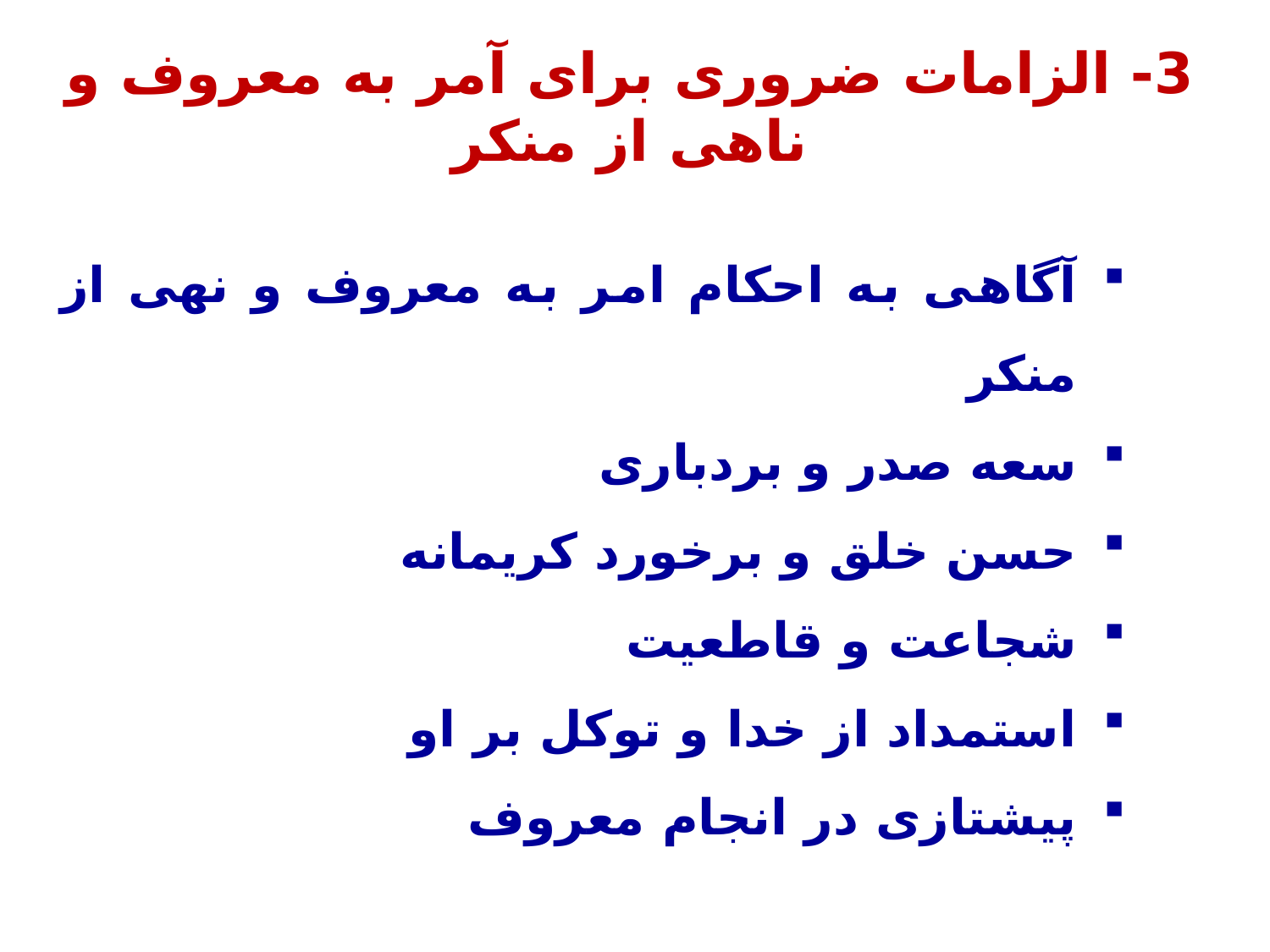

3- الزامات ضروری برای آمر به معروف و ناهی از منکر

آگاهی به احکام امر به معروف و نهی از منکر
سعه صدر و بردباری
حسن خلق و برخورد کریمانه
شجاعت و قاطعیت
استمداد از خدا و توکل بر او
پیشتازی در انجام معروف